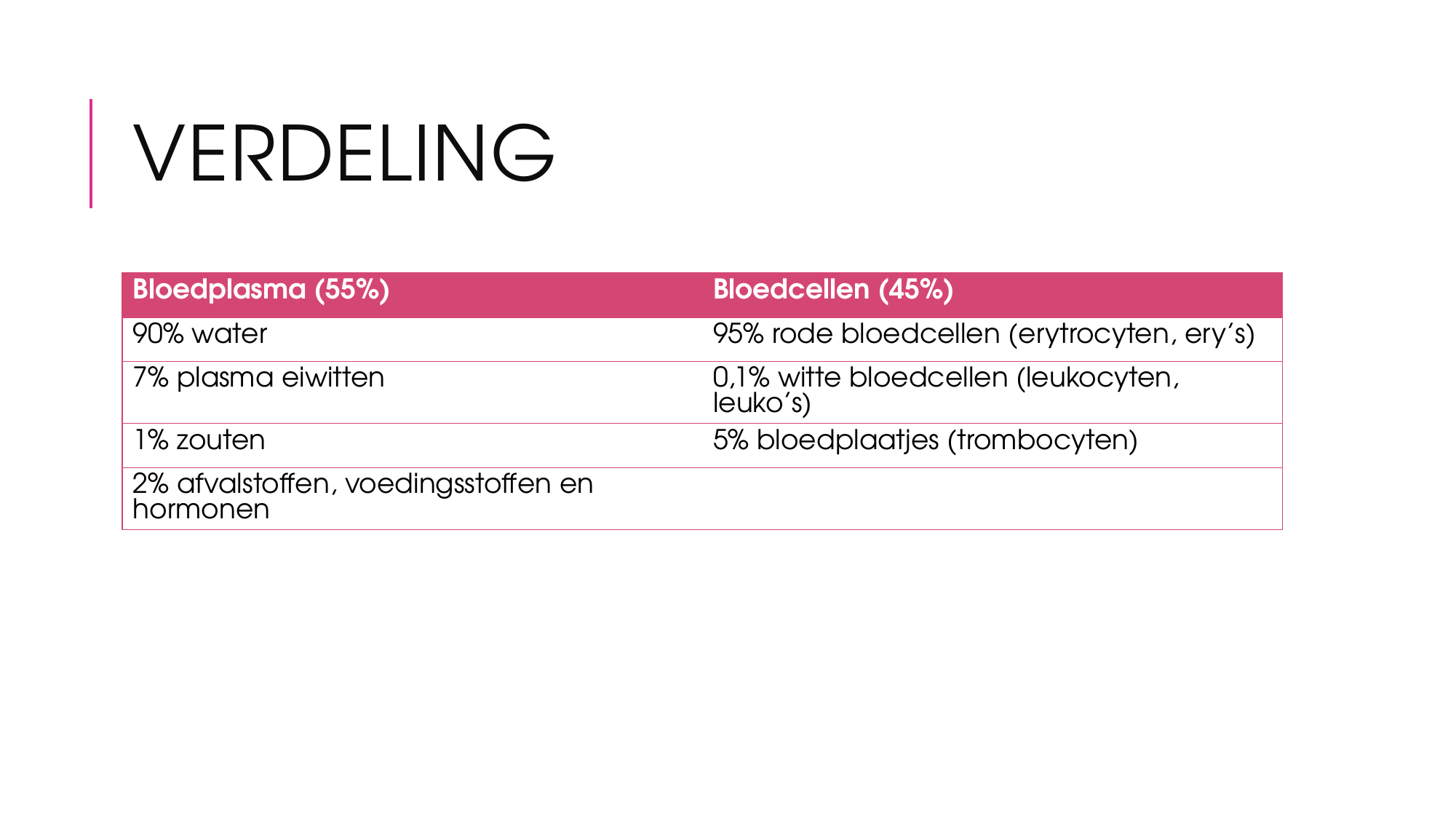

# verdeling
| Bloedplasma (55%) | Bloedcellen (45%) |
| --- | --- |
| 90% water | 95% rode bloedcellen (erytrocyten, ery’s) |
| 7% plasma eiwitten | 0,1% witte bloedcellen (leukocyten, leuko’s) |
| 1% zouten | 5% bloedplaatjes (trombocyten) |
| 2% afvalstoffen, voedingsstoffen en hormonen |  |